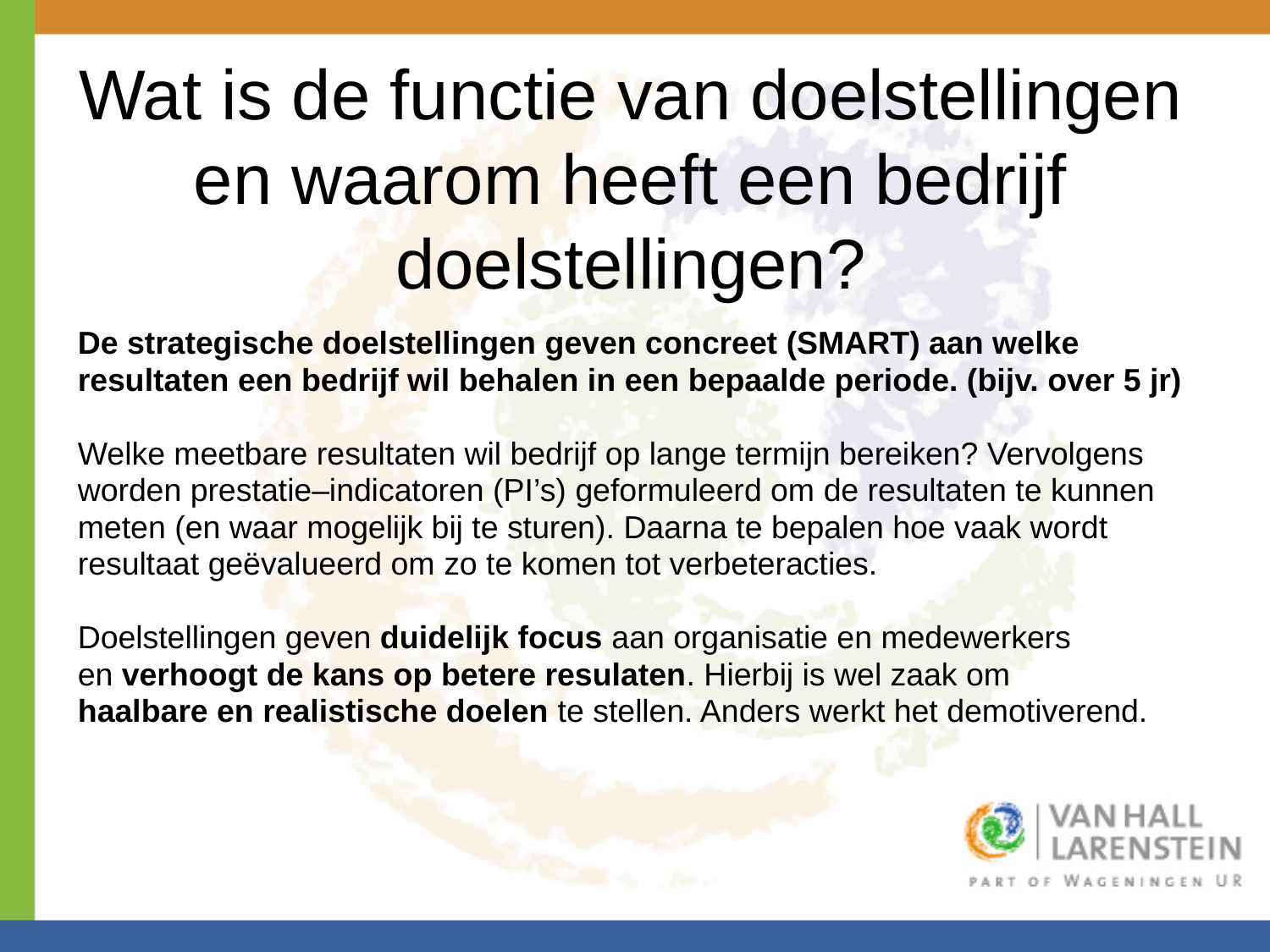

# Wat is de functie van doelstellingen en waarom heeft een bedrijf doelstellingen?
De strategische doelstellingen geven concreet (SMART) aan welke
resultaten een bedrijf wil behalen in een bepaalde periode. (bijv. over 5 jr)

Welke meetbare resultaten wil bedrijf op lange termijn bereiken? Vervolgens
worden prestatie–indicatoren (PI’s) geformuleerd om de resultaten te kunnen
meten (en waar mogelijk bij te sturen). Daarna te bepalen hoe vaak wordt
resultaat geëvalueerd om zo te komen tot verbeteracties.

Doelstellingen geven duidelijk focus aan organisatie en medewerkers
en verhoogt de kans op betere resulaten. Hierbij is wel zaak om
haalbare en realistische doelen te stellen. Anders werkt het demotiverend.